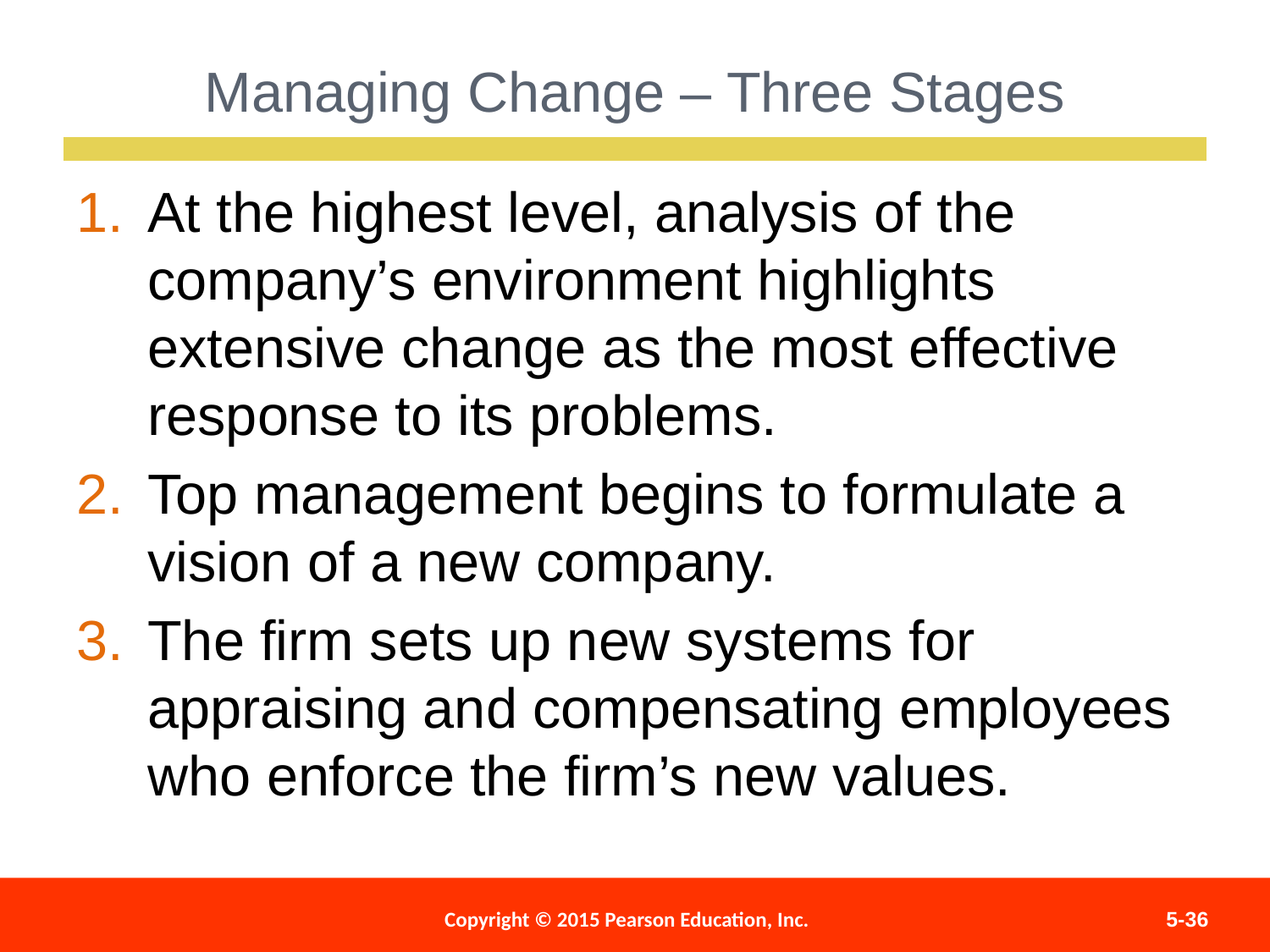

Managing Change – Three Stages
At the highest level, analysis of the company’s environment highlights extensive change as the most effective response to its problems.
Top management begins to formulate a vision of a new company.
The firm sets up new systems for appraising and compensating employees who enforce the firm’s new values.